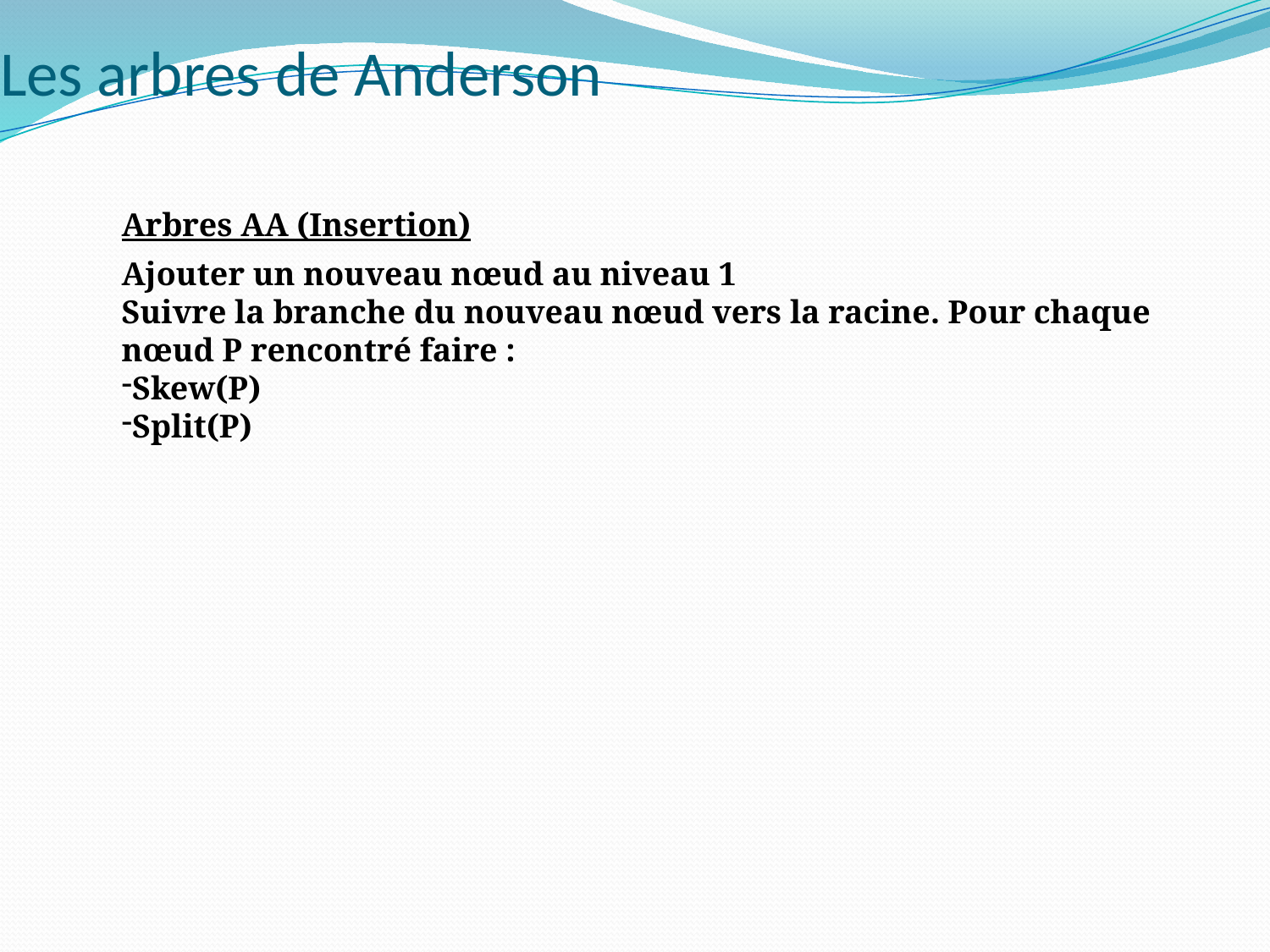

# Les arbres de Anderson

Arbres AA (Insertion)
Ajouter un nouveau nœud au niveau 1
Suivre la branche du nouveau nœud vers la racine. Pour chaque nœud P rencontré faire :
Skew(P)
Split(P)